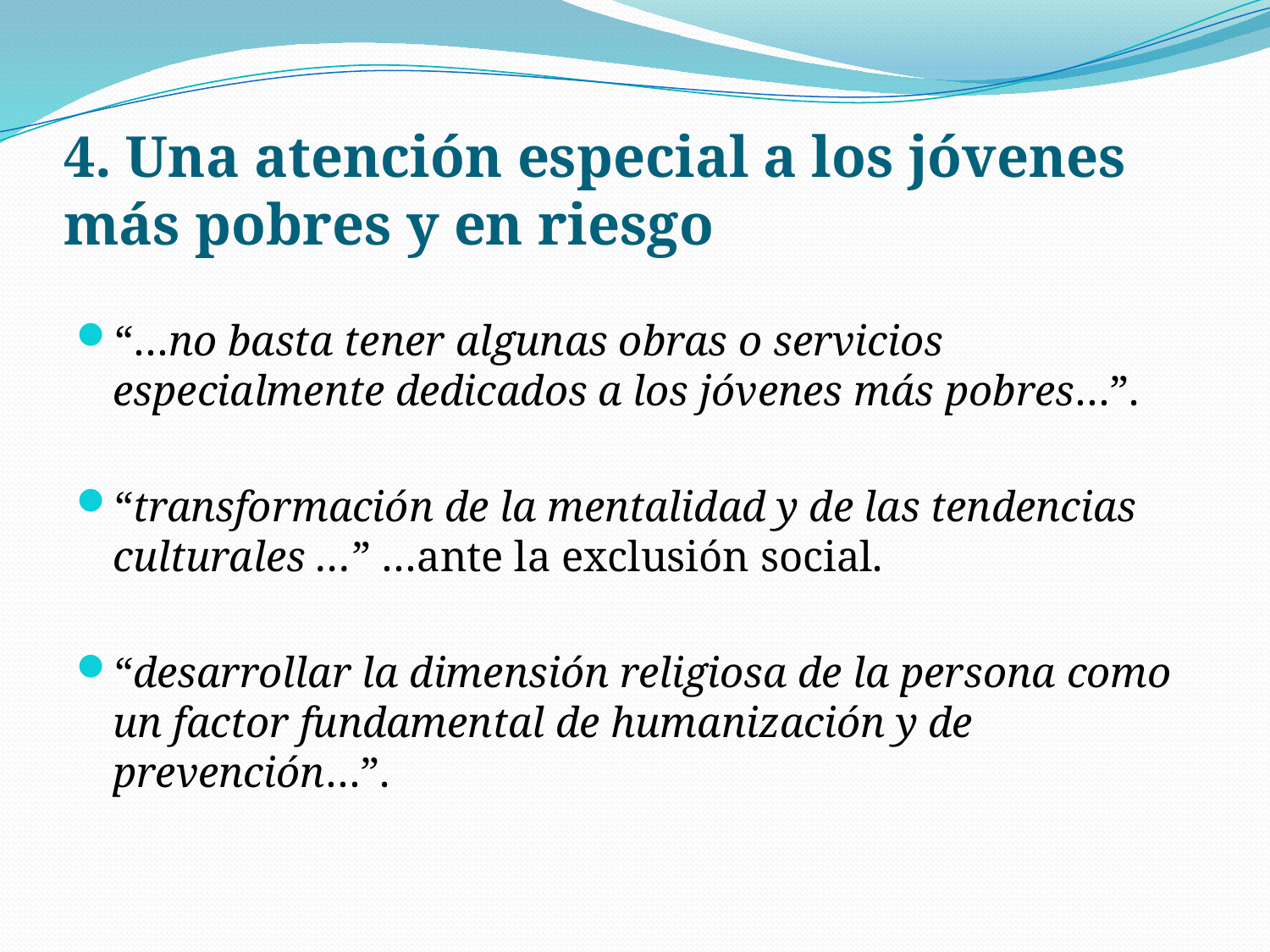

# 4. Una atención especial a los jóvenes más pobres y en riesgo
“…no basta tener algunas obras o servicios especialmente dedicados a los jóvenes más pobres…”.

“transformación de la mentalidad y de las tendencias culturales …” …ante la exclusión social.

“desarrollar la dimensión religiosa de la persona como un factor fundamental de humanización y de prevención…”.